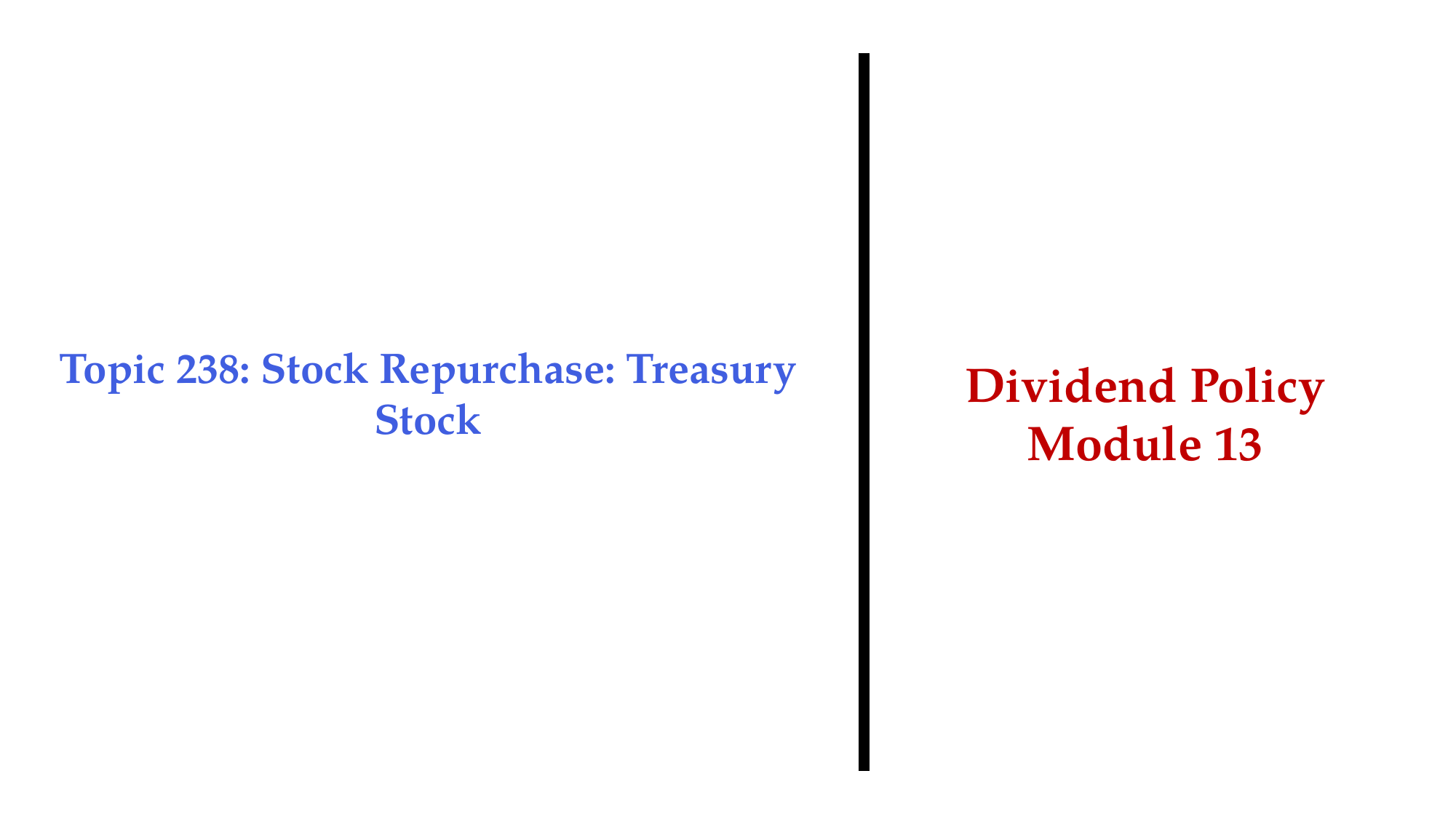

Topic 238: Stock Repurchase: Treasury Stock
Dividend Policy
Module 13